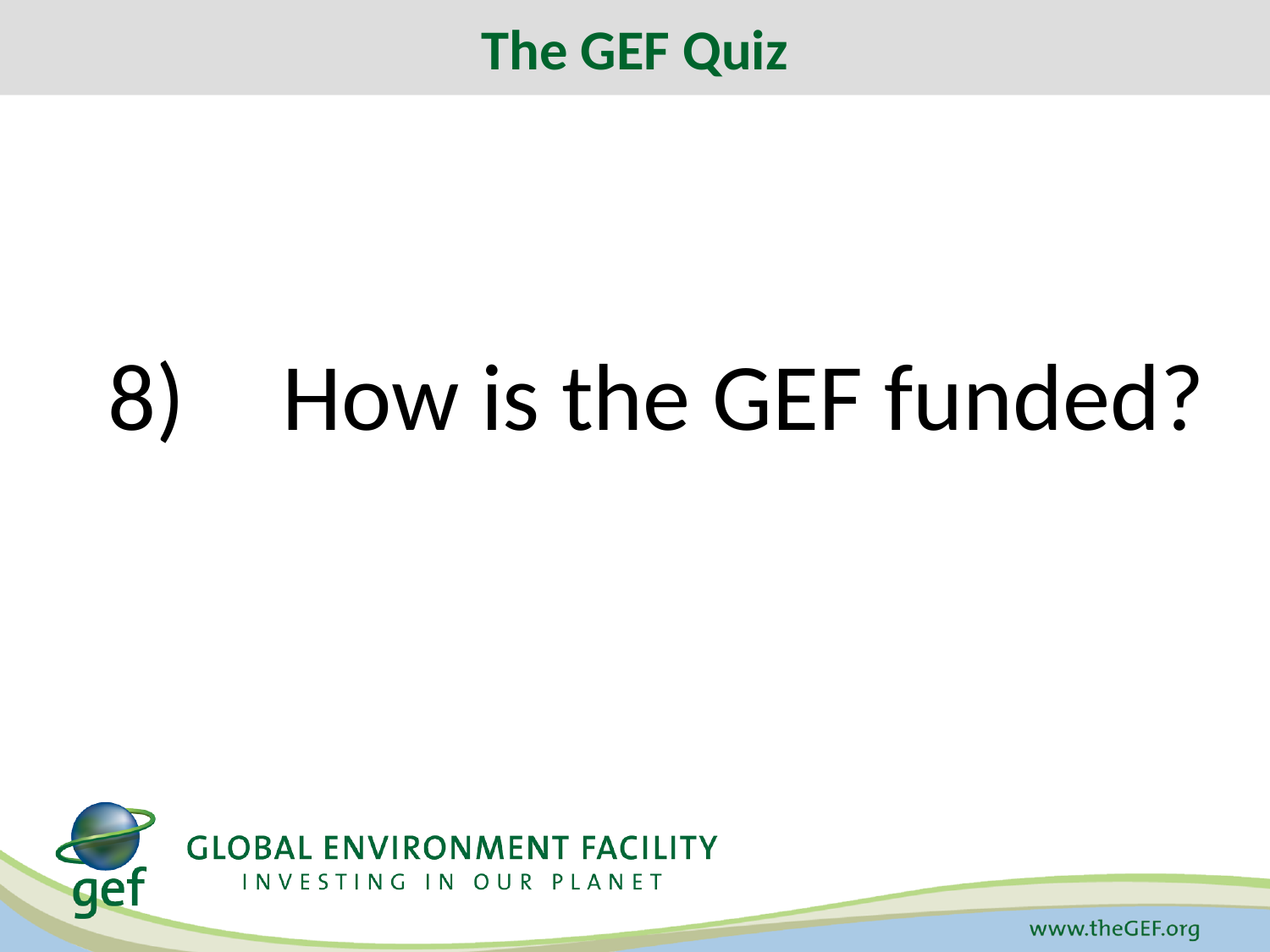

The GEF Quiz
# 8)	How is the GEF funded?